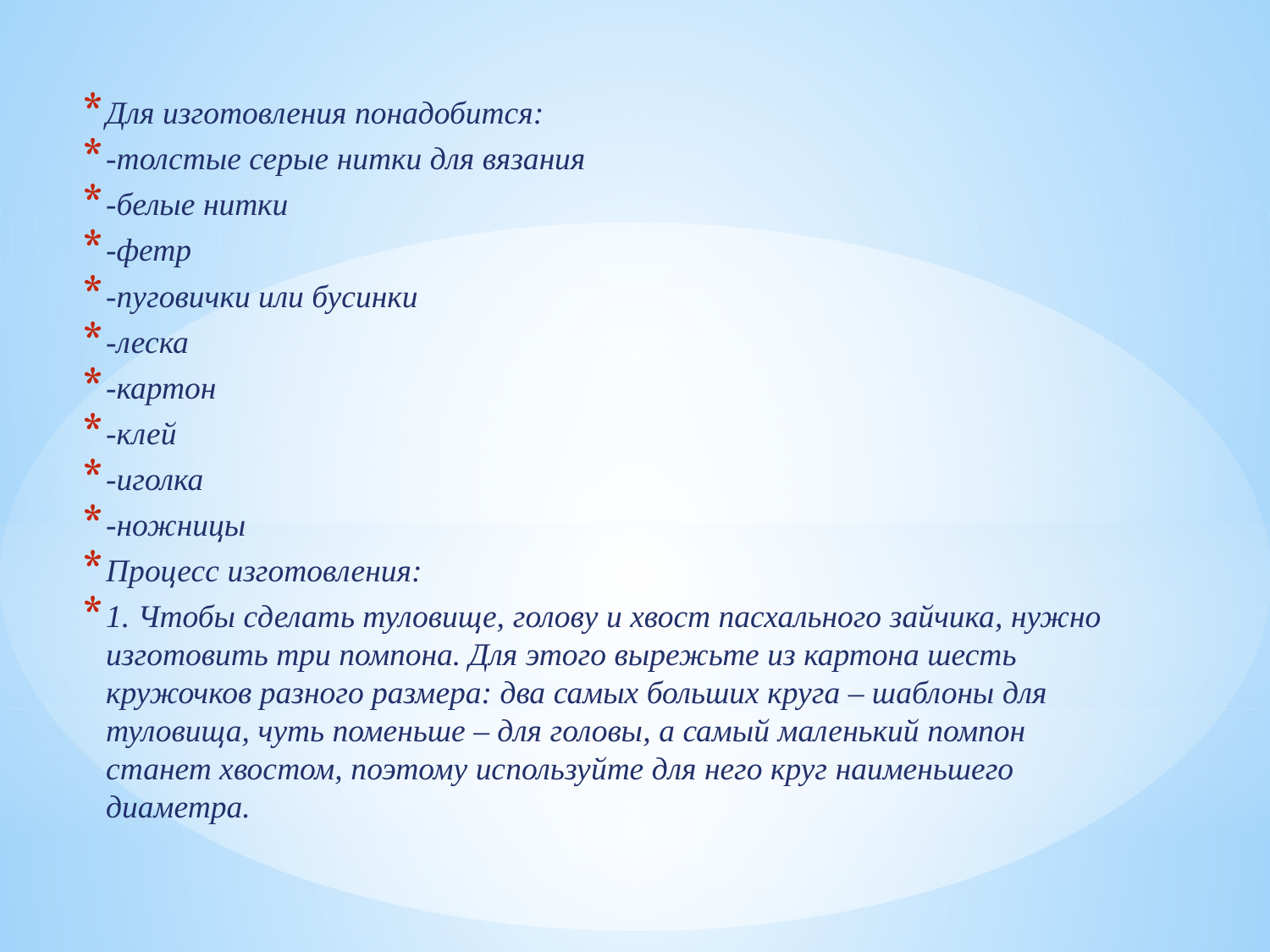

Для изготовления понадобится:
-толстые серые нитки для вязания
-белые нитки
-фетр
-пуговички или бусинки
-леска
-картон
-клей
-иголка
-ножницы
Процесс изготовления:
1. Чтобы сделать туловище, голову и хвост пасхального зайчика, нужно изготовить три помпона. Для этого вырежьте из картона шесть кружочков разного размера: два самых больших круга – шаблоны для туловища, чуть поменьше – для головы, а самый маленький помпон станет хвостом, поэтому используйте для него круг наименьшего диаметра.